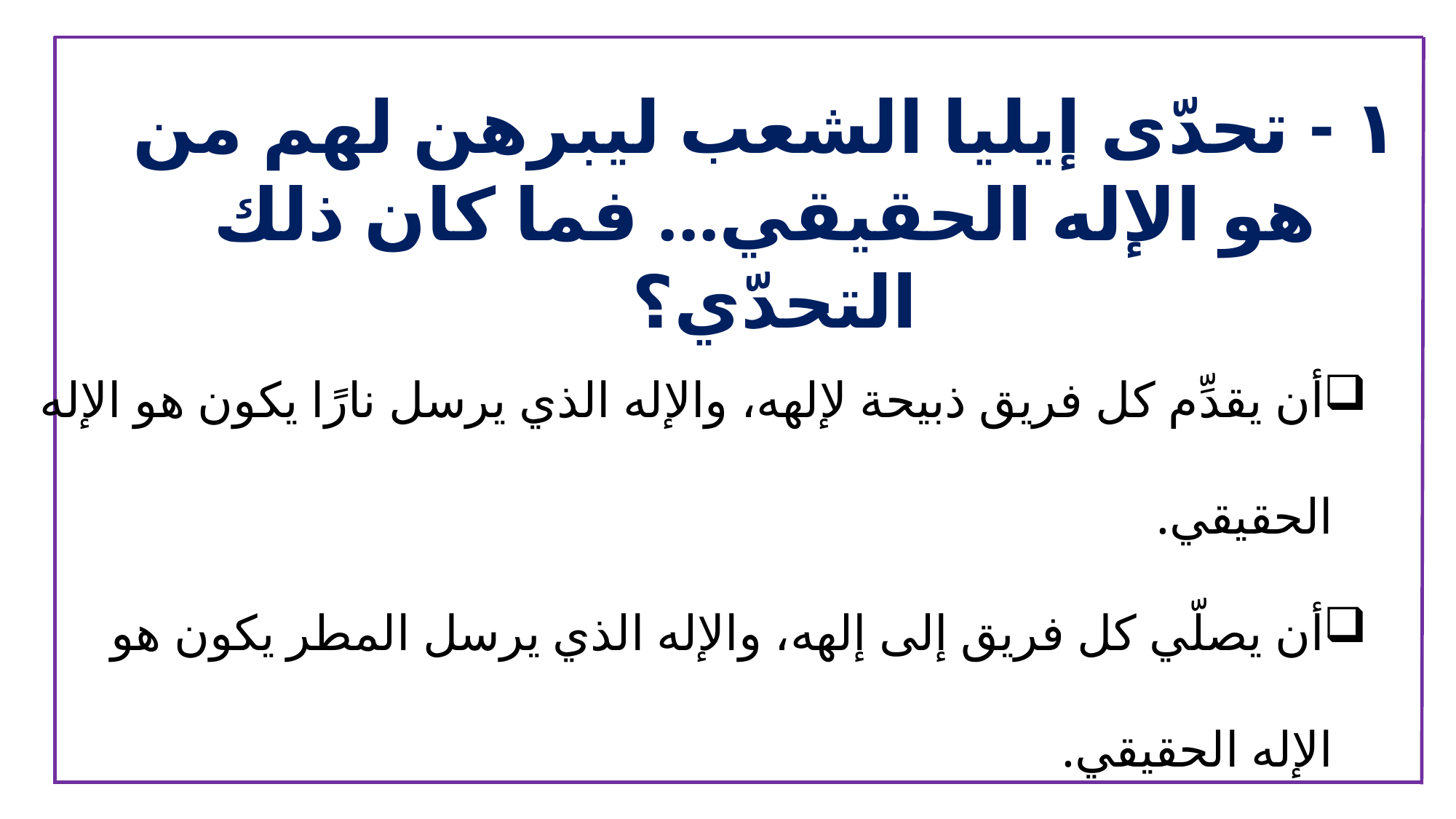

١ - تحدّى إيليا الشعب ليبرهن لهم من هو الإله الحقيقي... فما كان ذلك التحدّي؟
أن يقدِّم كل فريق ذبيحة لإلهه، والإله الذي يرسل نارًا يكون هو الإله الحقيقي.
أن يصلّي كل فريق إلى إلهه، والإله الذي يرسل المطر يكون هو الإله الحقيقي.
أن يصوم ويصلي كل فريق لإلهه، والإله الذي يظهر لهم يكون هو الإله الحقيقي.